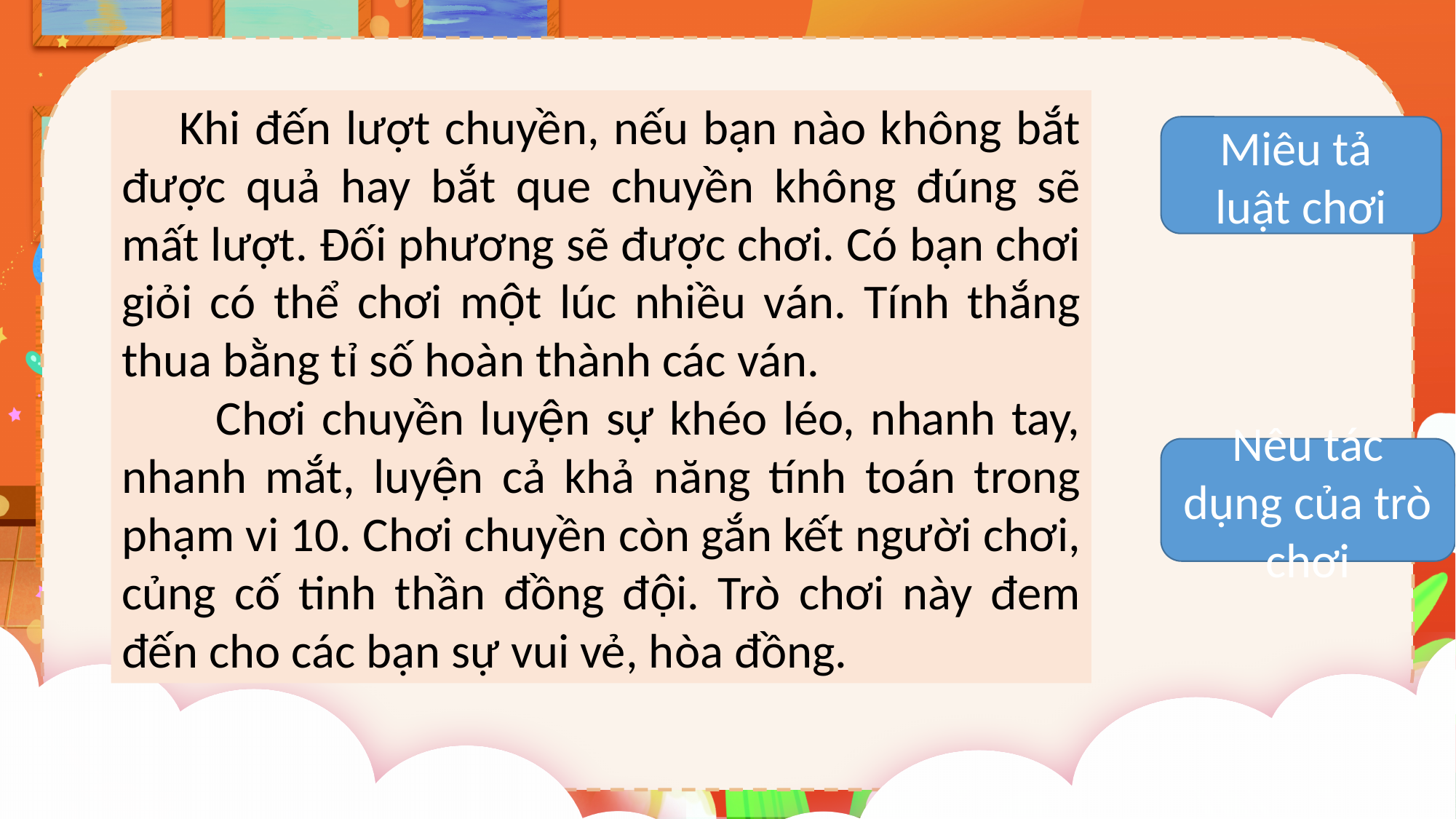

Khi đến lượt chuyền, nếu bạn nào không bắt được quả hay bắt que chuyền không đúng sẽ mất lượt. Đối phương sẽ được chơi. Có bạn chơi giỏi có thể chơi một lúc nhiều ván. Tính thắng thua bằng tỉ số hoàn thành các ván.
      Chơi chuyền luyện sự khéo léo, nhanh tay, nhanh mắt, luyện cả khả năng tính toán trong phạm vi 10. Chơi chuyền còn gắn kết người chơi, củng cố tinh thần đồng đội. Trò chơi này đem đến cho các bạn sự vui vẻ, hòa đồng.
Miêu tả
luật chơi
Nêu tác dụng của trò chơi